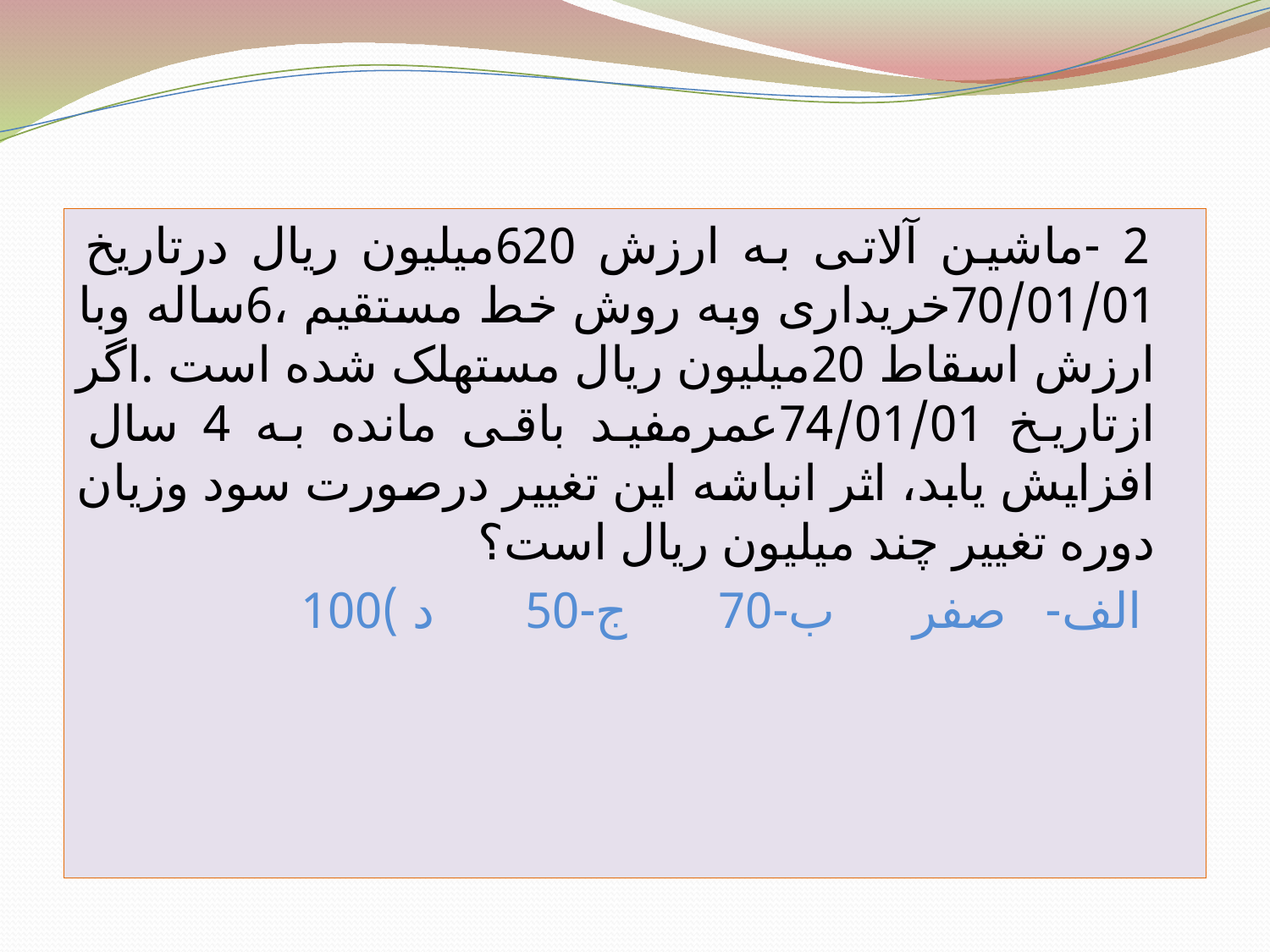

#
  2 -ماشین آلاتی به ارزش 620میلیون ریال درتاریخ 70/01/01خریداری وبه روش خط مستقیم ،6ساله وبا ارزش اسقاط 20میلیون ریال مستهلک شده است .اگر ازتاریخ 74/01/01عمرمفید باقی مانده به 4 سال افزایش یابد، اثر انباشه این تغییر درصورت سود وزیان دوره تغییر چند میلیون ریال است؟
    الف-   صفر      ب-70       ج-50       د )100